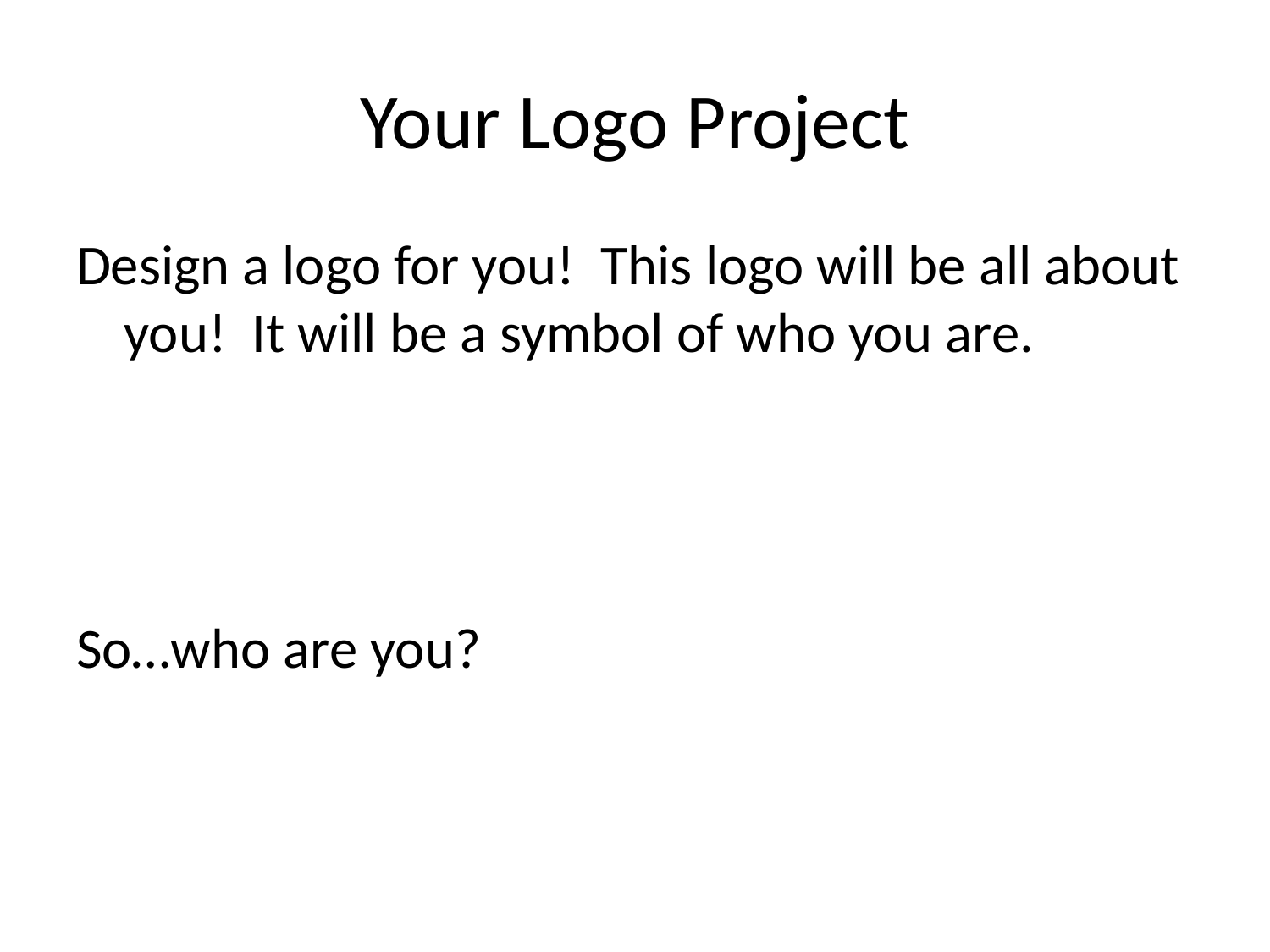

# Your Logo Project
Design a logo for you!  This logo will be all about you!  It will be a symbol of who you are.

So…who are you?